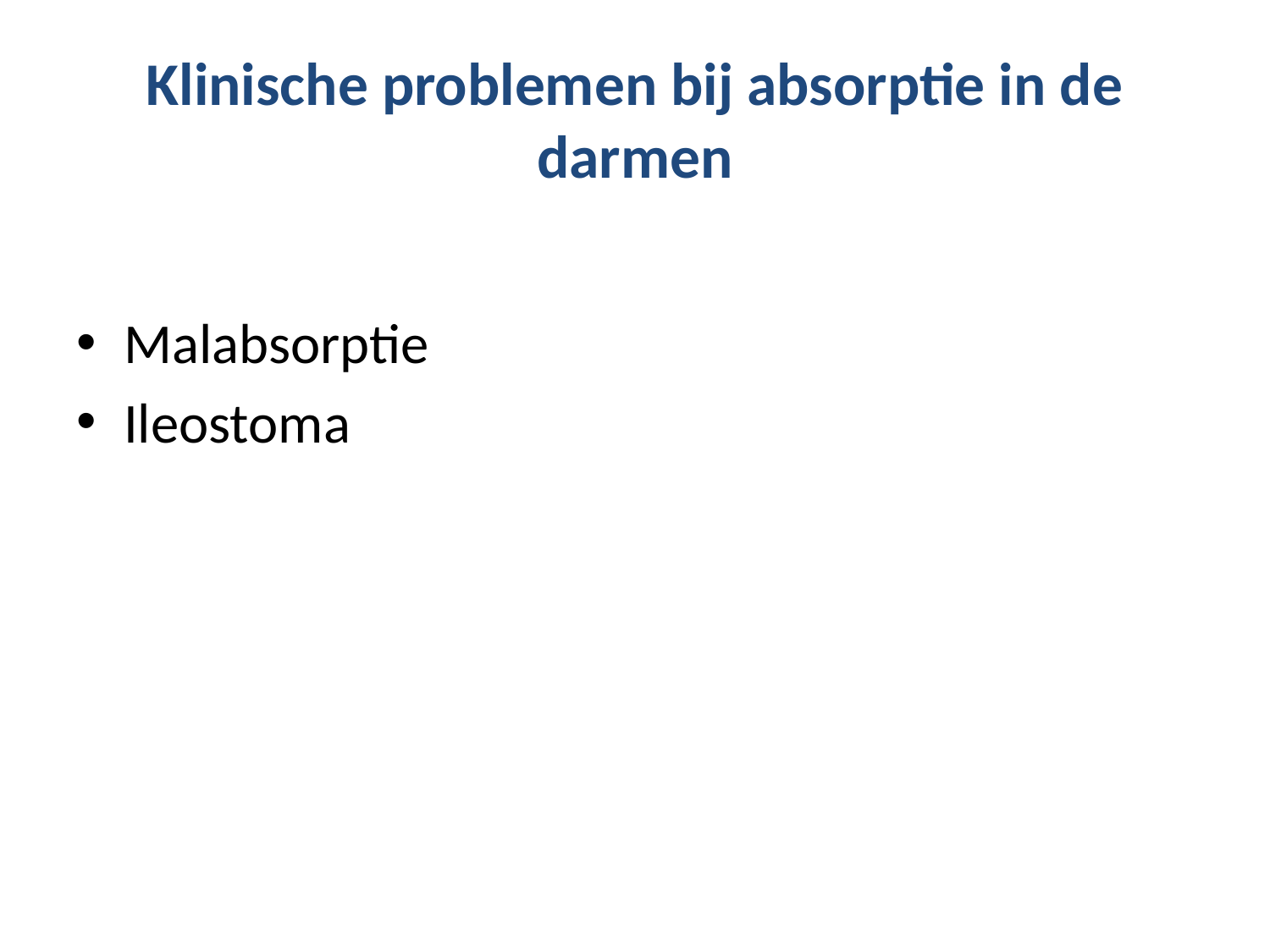

# Klinische problemen bij absorptie in de darmen

Malabsorptie
Ileostoma